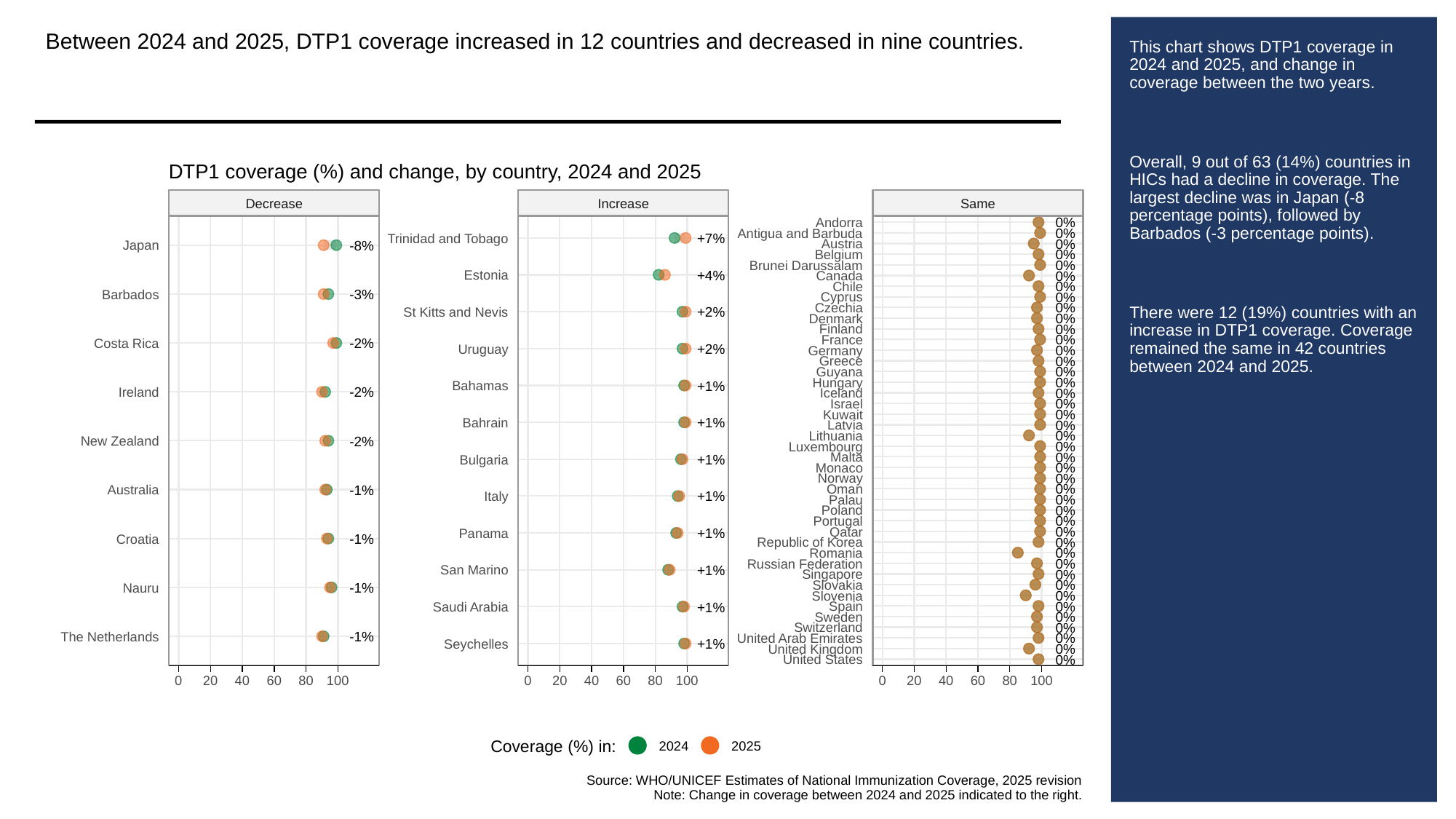

Between 2024 and 2025, DTP1 coverage increased in 12 countries and decreased in nine countries.
# This chart shows DTP1 coverage in 2024 and 2025, and change in coverage between the two years.

Overall, 9 out of 63 (14%) countries in HICs had a decline in coverage. The largest decline was in Japan (-8 percentage points), followed by Barbados (-3 percentage points).

There were 12 (19%) countries with an increase in DTP1 coverage. Coverage remained the same in 42 countries between 2024 and 2025.

DTP1 coverage (%) and change, by country, 2024 and 2025

Decrease
Increase
Same

0%
Andorra

0%
Antigua and Barbuda

+7%
Trinidad and Tobago

0%
Austria

-8%
Japan

0%
Belgium

0%
Brunei Darussalam

+4%
Estonia

0%
Canada

0%
Chile

-3%
Barbados

0%
Cyprus

0%
Czechia

+2%
St Kitts and Nevis

0%
Denmark

0%
Finland

0%
France

-2%
Costa Rica

+2%
Uruguay

0%
Germany

0%
Greece

0%
Guyana

0%
Hungary

+1%
Bahamas

-2%
Ireland

0%
Iceland

0%
Israel

0%
Kuwait

+1%
Bahrain

0%
Latvia

0%
Lithuania

-2%
New Zealand

0%
Luxembourg

0%
Malta

+1%
Bulgaria

0%
Monaco

0%
Norway

0%
Oman

-1%
Australia

+1%
Italy

0%
Palau

0%
Poland

0%
Portugal

0%
Qatar

+1%
Panama

-1%
Croatia

0%
Republic of Korea

0%
Romania

0%
Russian Federation

+1%
San Marino

0%
Singapore

0%
Slovakia

-1%
Nauru

0%
Slovenia

0%
Spain

+1%
Saudi Arabia

0%
Sweden

0%
Switzerland

-1%
The Netherlands

0%
United Arab Emirates

+1%
Seychelles

0%
United Kingdom

0%
United States

0
20
40
60
80
100
0
20
40
60
80
100
0
20
40
60
80
100

Coverage (%) in:
2024
2025
Source: WHO/UNICEF Estimates of National Immunization Coverage, 2025 revision
Note: Change in coverage between 2024 and 2025 indicated to the right.